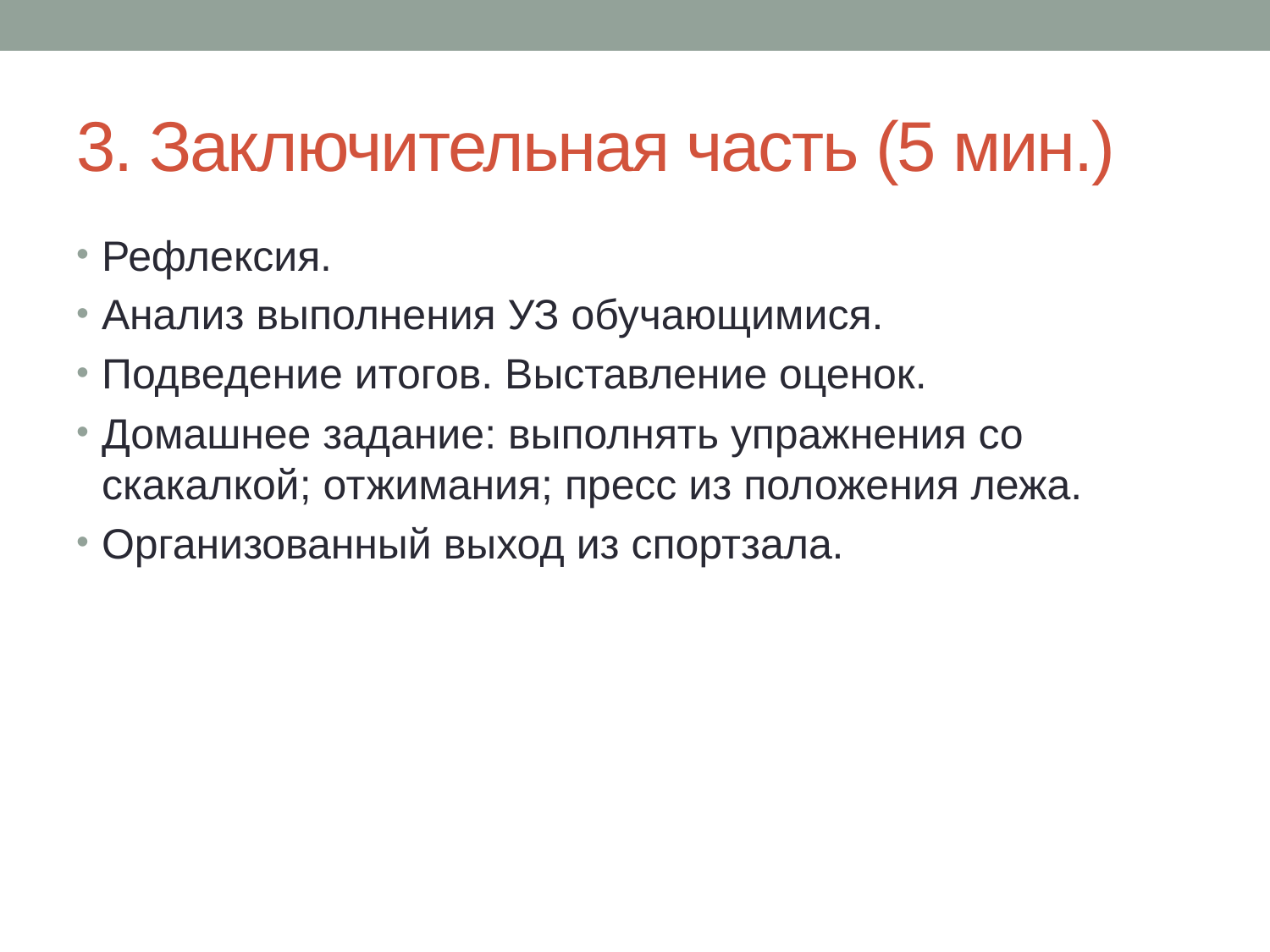

# 3. Заключительная часть (5 мин.)
Рефлексия.
Анализ выполнения УЗ обучающимися.
Подведение итогов. Выставление оценок.
Домашнее задание: выполнять упражнения со скакалкой; отжимания; пресс из положения лежа.
Организованный выход из спортзала.